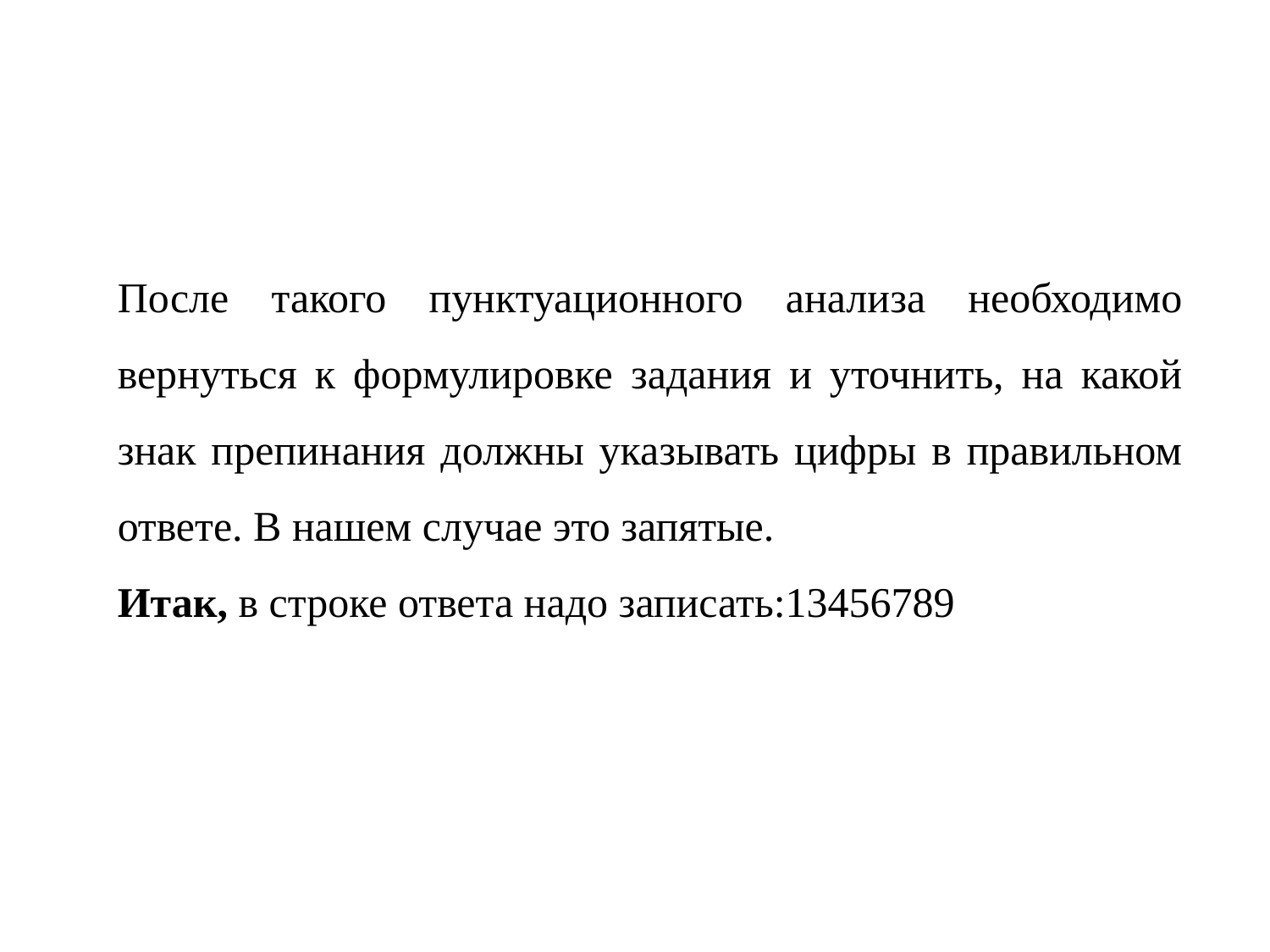

После такого пунктуационного анализа необходимо вернуться к формулировке задания и уточнить, на какой знак препинания должны указывать цифры в правильном ответе. В нашем случае это запятые.
Итак, в строке ответа надо записать:13456789